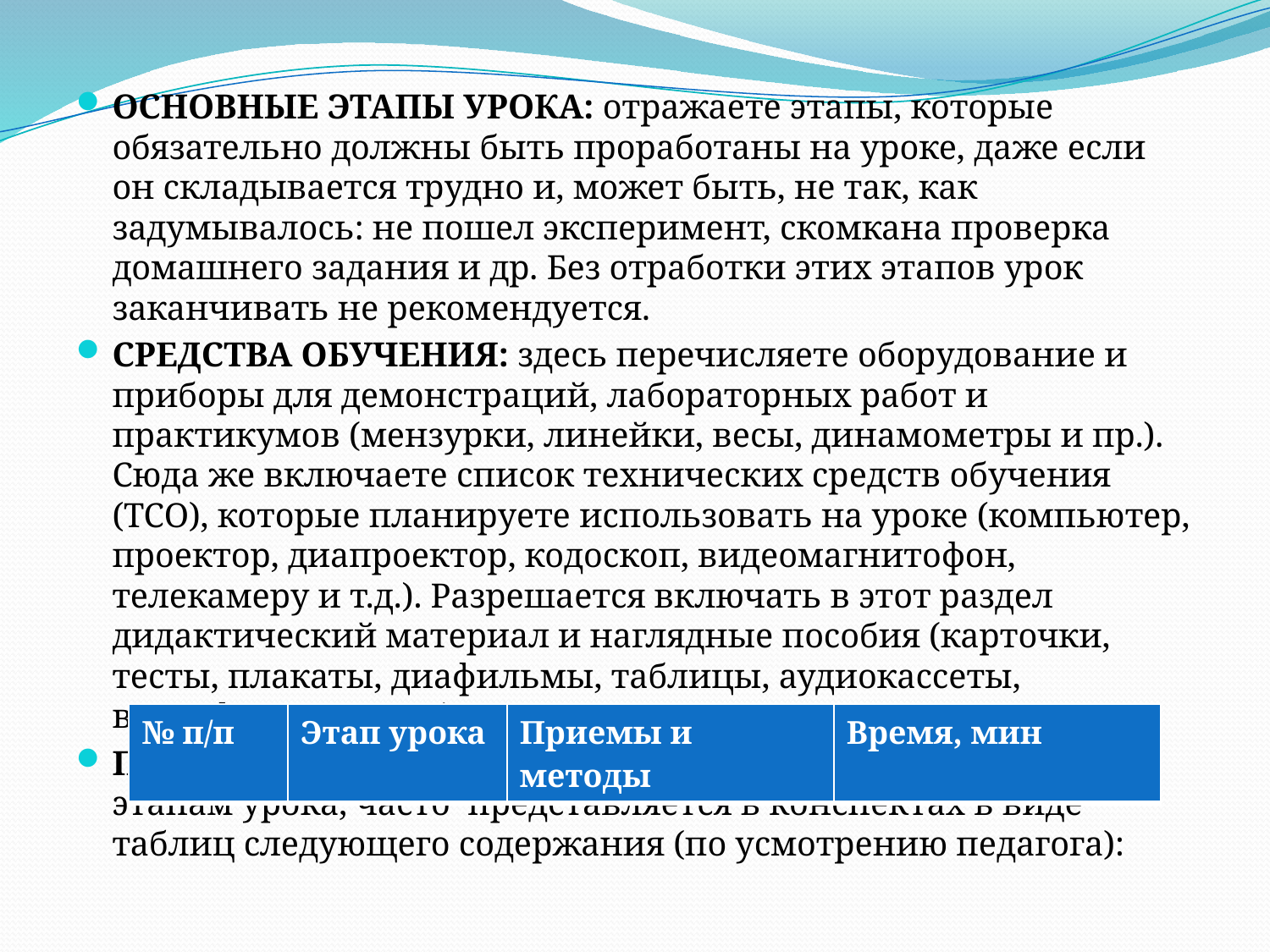

ОСНОВНЫЕ ЭТАПЫ УРОКА: отражаете этапы, которые обязательно должны быть проработаны на уроке, даже если он складывается трудно и, может быть, не так, как задумывалось: не пошел эксперимент, скомкана проверка домашнего задания и др. Без отработки этих этапов урок заканчивать не рекомендуется.
СРЕДСТВА ОБУЧЕНИЯ: здесь перечисляете оборудование и приборы для демонстраций, лабораторных работ и практикумов (мензурки, линейки, весы, динамометры и пр.). Сюда же включаете список технических средств обучения (ТСО), которые планируете использовать на уроке (компьютер, проектор, диапроектор, кодоскоп, видеомагнитофон, телекамеру и т.д.). Разрешается включать в этот раздел дидактический материал и наглядные пособия (карточки, тесты, плакаты, диафильмы, таблицы, аудиокассеты, видеофильмы и др.).
ПЛАН УРОКА: пишете в краткой форме по планируемым этапам урока, часто  представляется в конспектах в виде таблиц следующего содержания (по усмотрению педагога):

| № п/п | Этап урока | Приемы и методы | Время, мин |
| --- | --- | --- | --- |